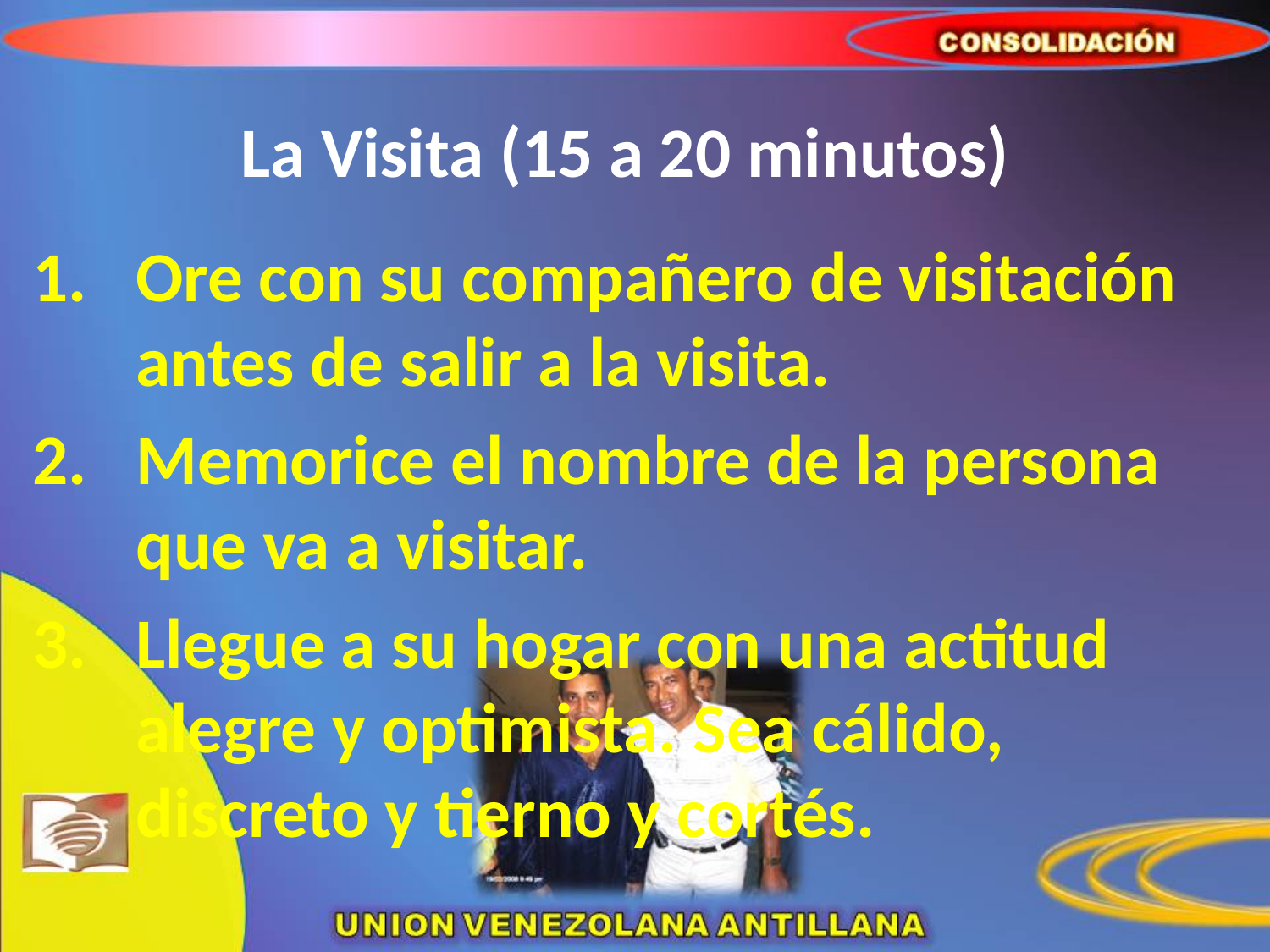

# La Visita (15 a 20 minutos)
Ore con su compañero de visitación antes de salir a la visita.
Memorice el nombre de la persona que va a visitar.
Llegue a su hogar con una actitud alegre y optimista. Sea cálido, discreto y tierno y cortés.